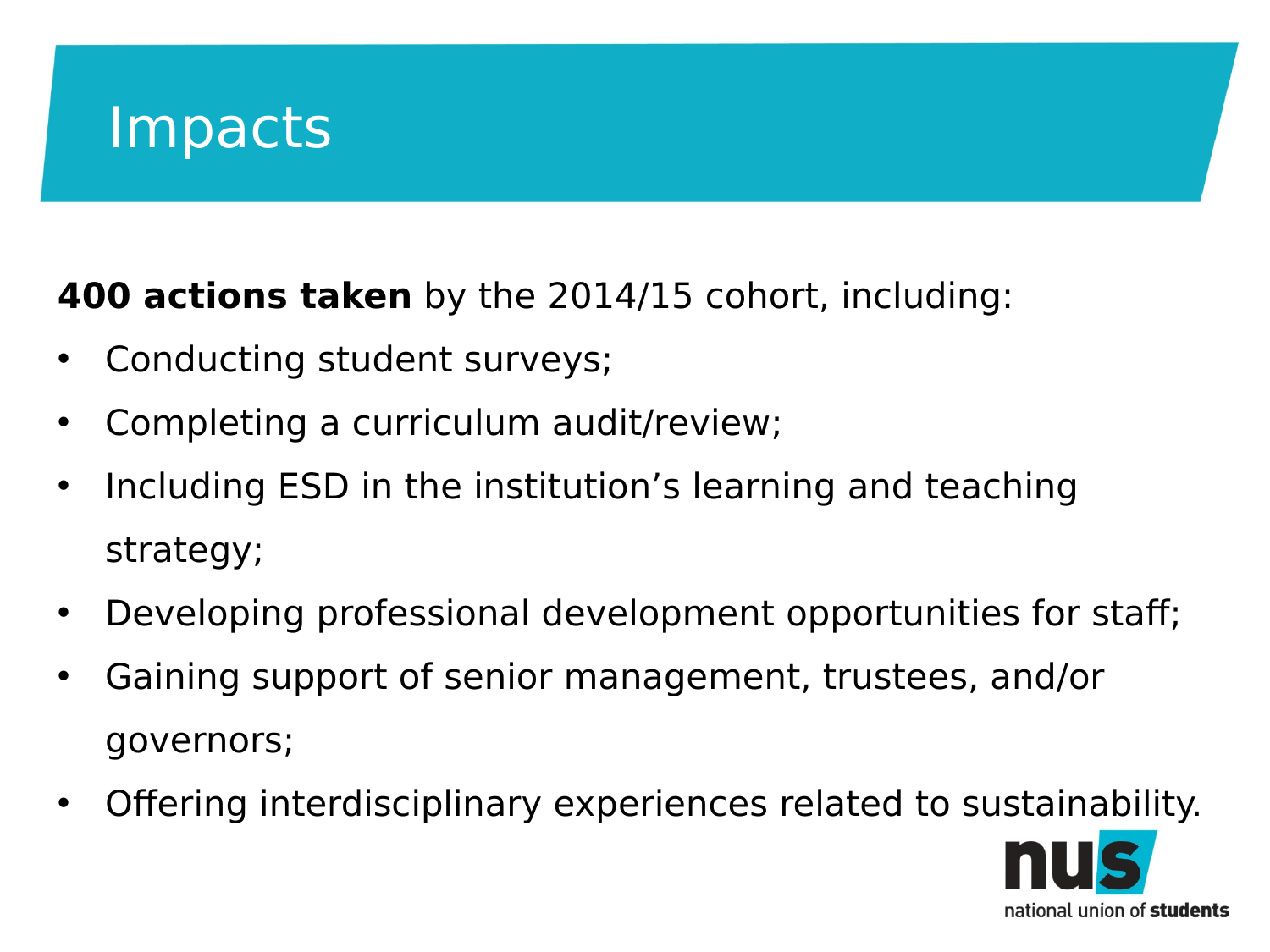

# Impacts
400 actions taken by the 2014/15 cohort, including:
Conducting student surveys;
Completing a curriculum audit/review;
Including ESD in the institution’s learning and teaching strategy;
Developing professional development opportunities for staff;
Gaining support of senior management, trustees, and/or governors;
Offering interdisciplinary experiences related to sustainability.